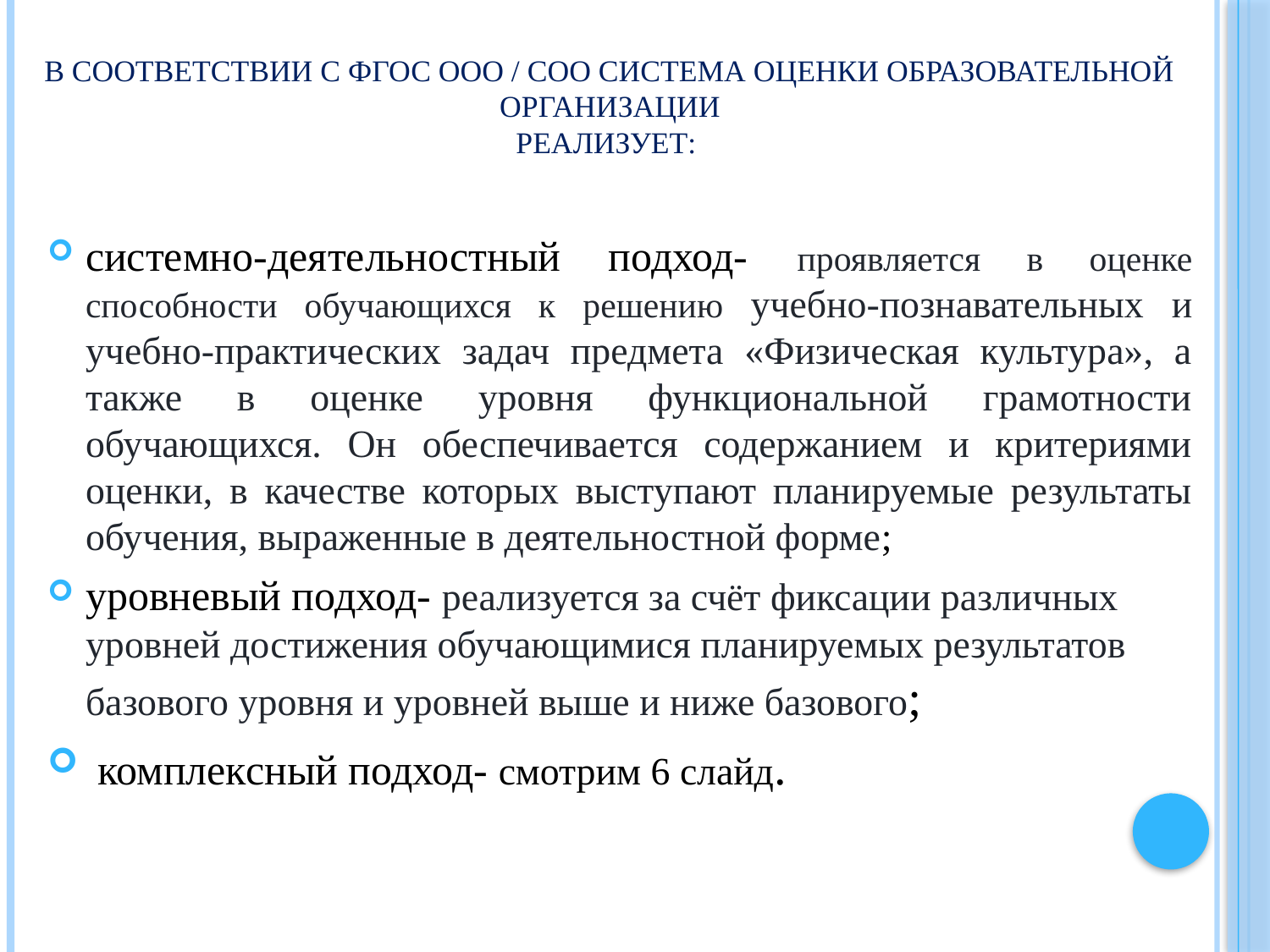

# В соответствии с ФГОС ООО / СОО система оценки образовательной организации реализует:
системно-деятельностный подход- проявляется в оценке способности обучающихся к решению учебно-познавательных и учебно-практических задач предмета «Физическая культура», а также в оценке уровня функциональной грамотности обучающихся. Он обеспечивается содержанием и критериями оценки, в качестве которых выступают планируемые результаты обучения, выраженные в деятельностной форме;
уровневый подход- реализуется за счёт фиксации различных уровней достижения обучающимися планируемых результатов базового уровня и уровней выше и ниже базового;
 комплексный подход- смотрим 6 слайд.